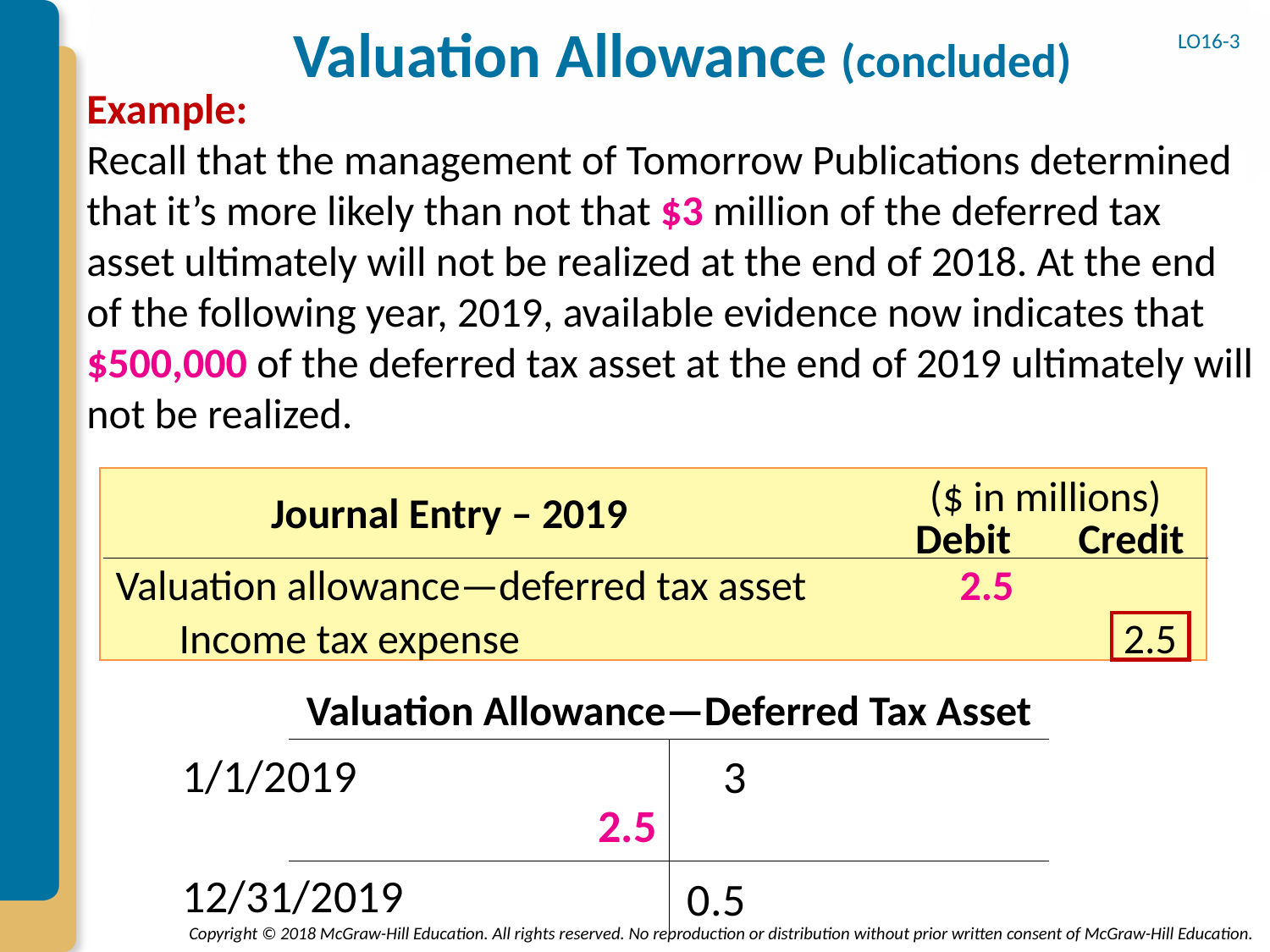

# Valuation Allowance (concluded)
LO16-3
Example:
Recall that the management of Tomorrow Publications determined that it’s more likely than not that $3 million of the deferred tax asset ultimately will not be realized at the end of 2018. At the end of the following year, 2019, available evidence now indicates that $500,000 of the deferred tax asset at the end of 2019 ultimately will not be realized.
($ in millions)

Journal Entry – 2019
Debit
Credit
Valuation allowance—deferred tax asset
2.5
Income tax expense
2.5

Valuation Allowance—Deferred Tax Asset
1/1/2019
3
2.5
12/31/2019
0.5